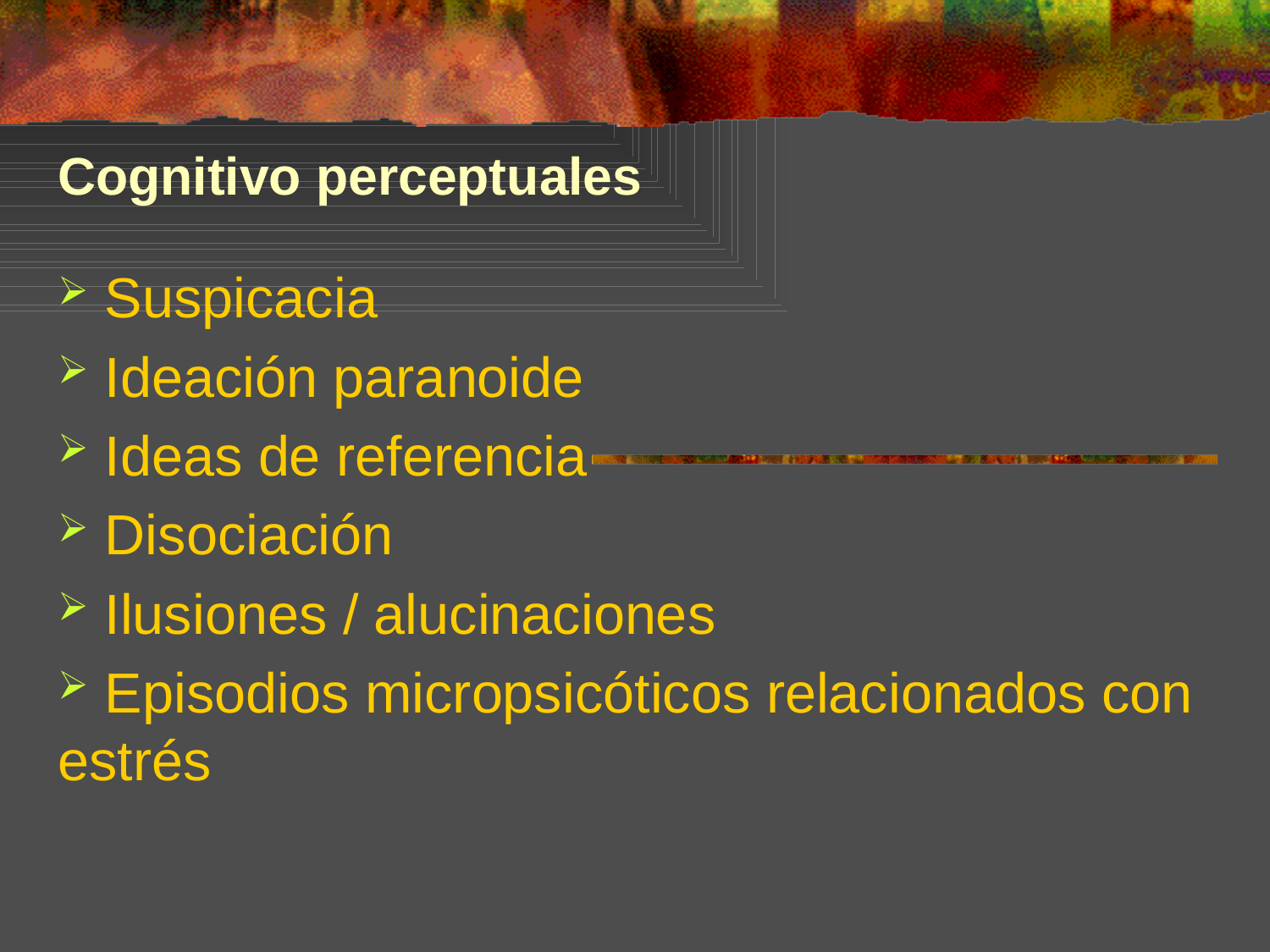

Cognitivo perceptuales

 Suspicacia
 Ideación paranoide
 Ideas de referencia
 Disociación
 Ilusiones / alucinaciones
 Episodios micropsicóticos relacionados con estrés
#